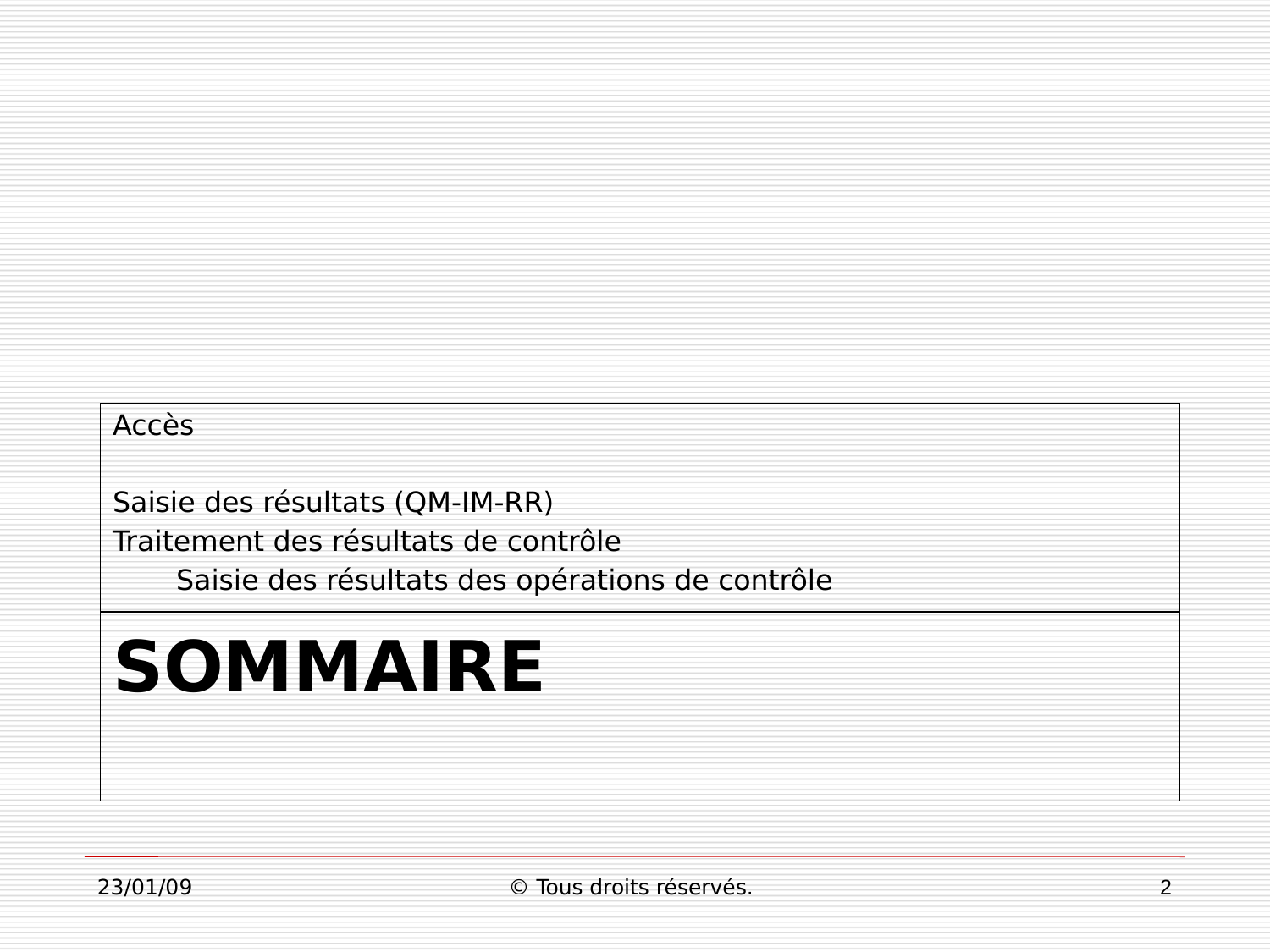

Accès

Saisie des résultats (QM-IM-RR)
Traitement des résultats de contrôle
Saisie des résultats des opérations de contrôle

# SOMMAIRE
23/01/09
© Tous droits réservés.
2